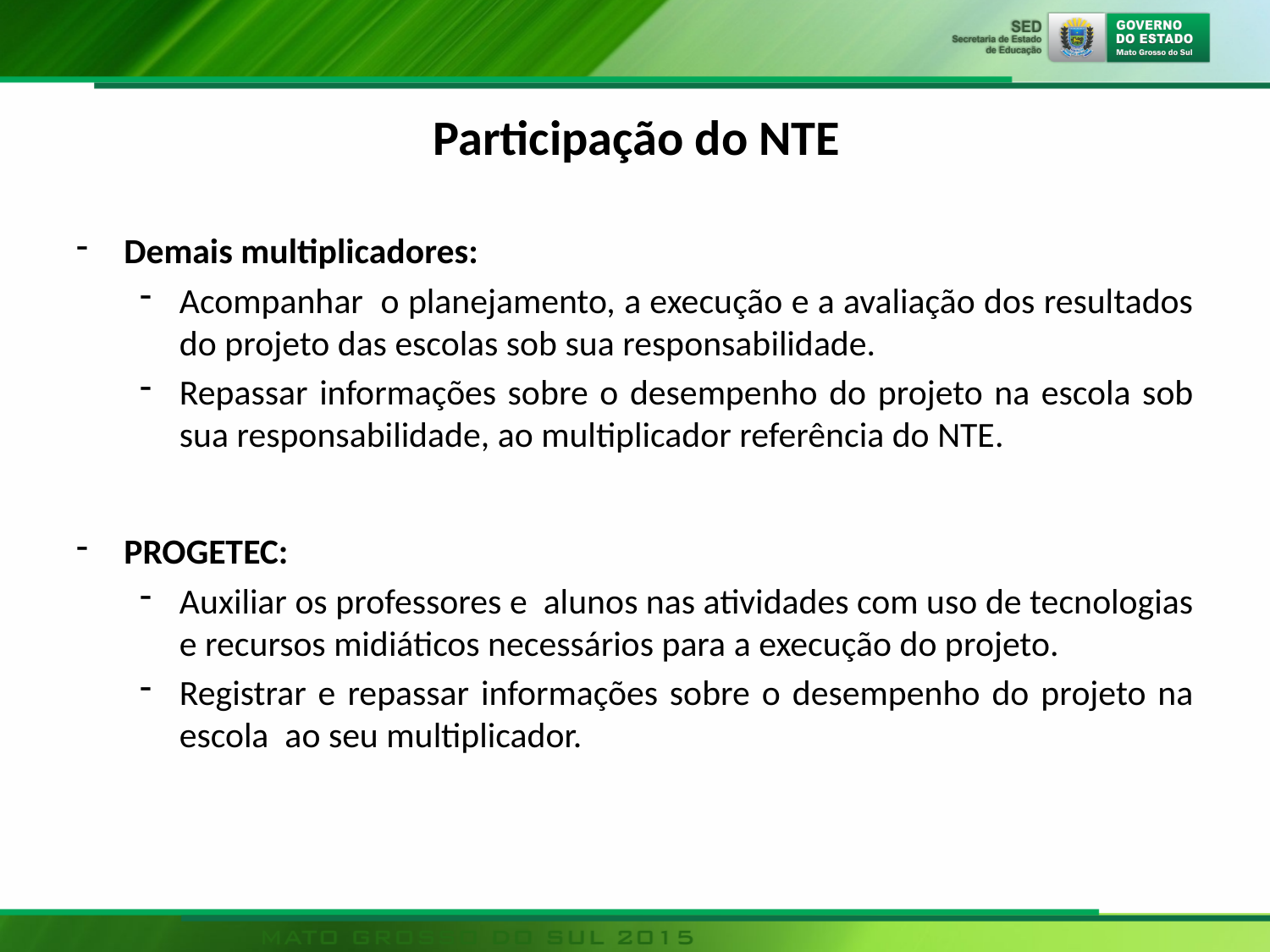

# Participação do NTE
Demais multiplicadores:
Acompanhar  o planejamento, a execução e a avaliação dos resultados do projeto das escolas sob sua responsabilidade.
Repassar informações sobre o desempenho do projeto na escola sob sua responsabilidade, ao multiplicador referência do NTE.

PROGETEC:
Auxiliar os professores e  alunos nas atividades com uso de tecnologias e recursos midiáticos necessários para a execução do projeto.
Registrar e repassar informações sobre o desempenho do projeto na escola  ao seu multiplicador.